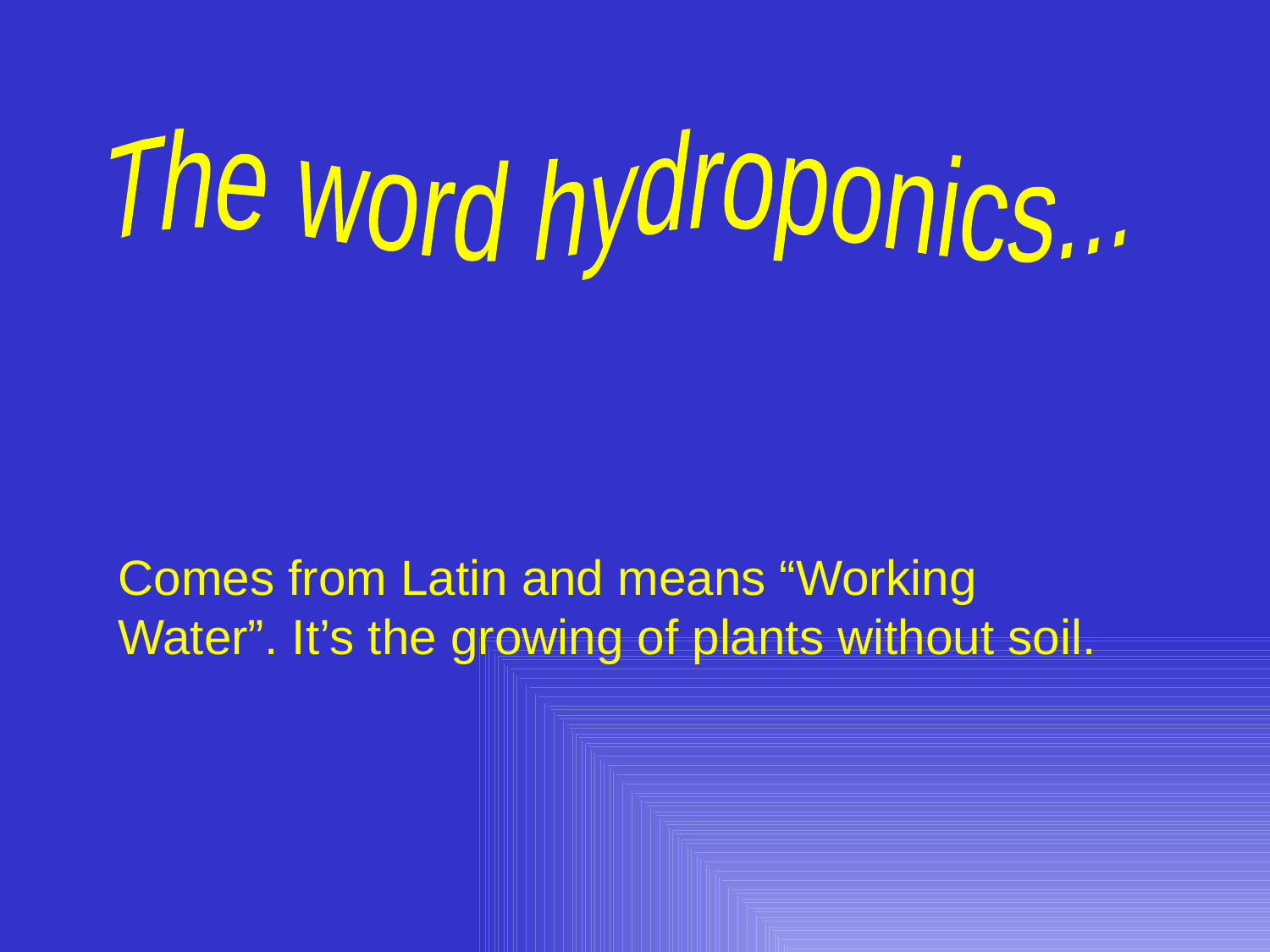

The word hydroponics...

Comes from Latin and means “Working Water”. It’s the growing of plants without soil.